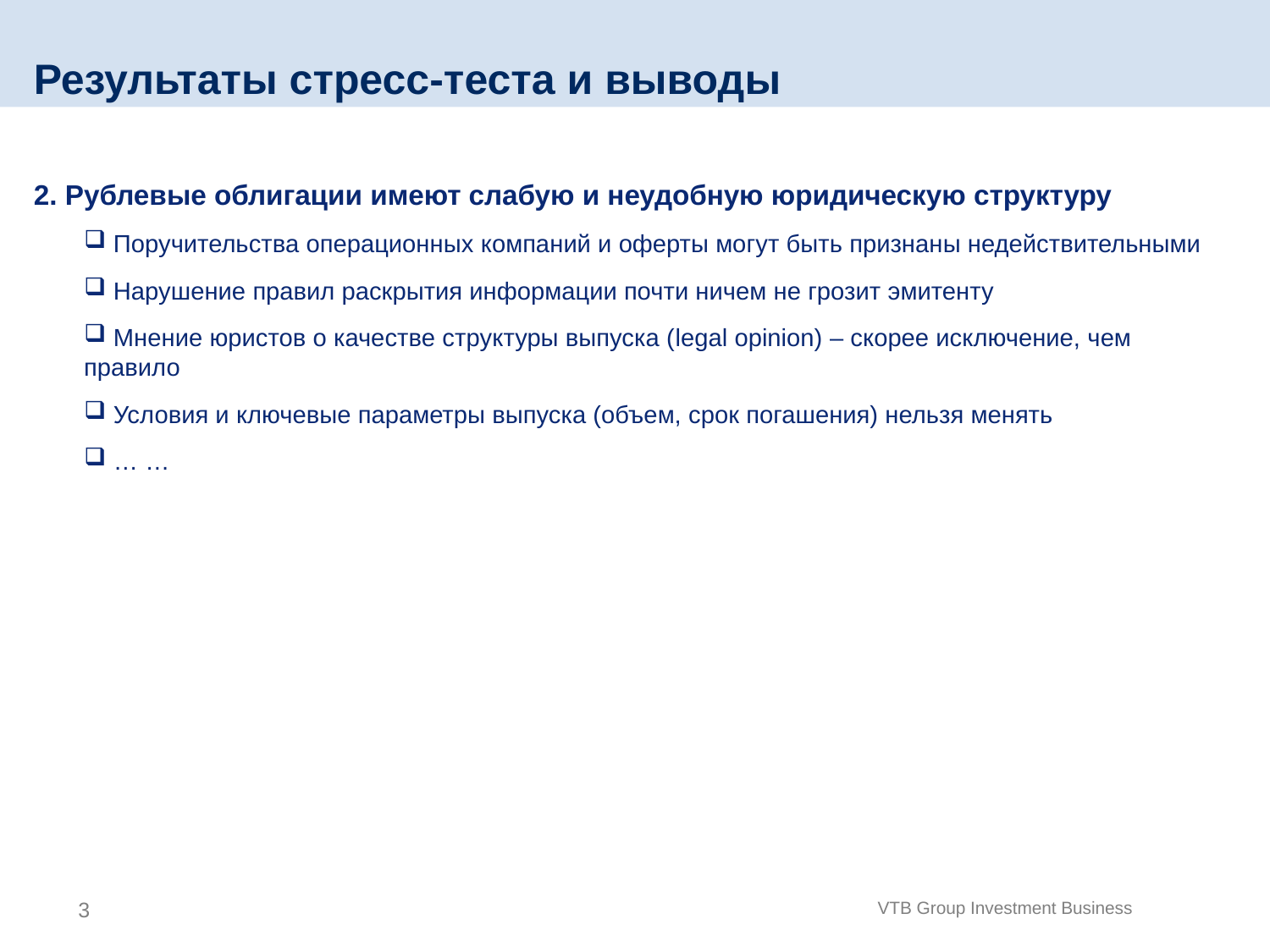

Результаты стресс-теста и выводы
2. Рублевые облигации имеют слабую и неудобную юридическую структуру
 Поручительства операционных компаний и оферты могут быть признаны недействительными
 Нарушение правил раскрытия информации почти ничем не грозит эмитенту
 Мнение юристов о качестве структуры выпуска (legal opinion) – скорее исключение, чем правило
 Условия и ключевые параметры выпуска (объем, срок погашения) нельзя менять
 … …